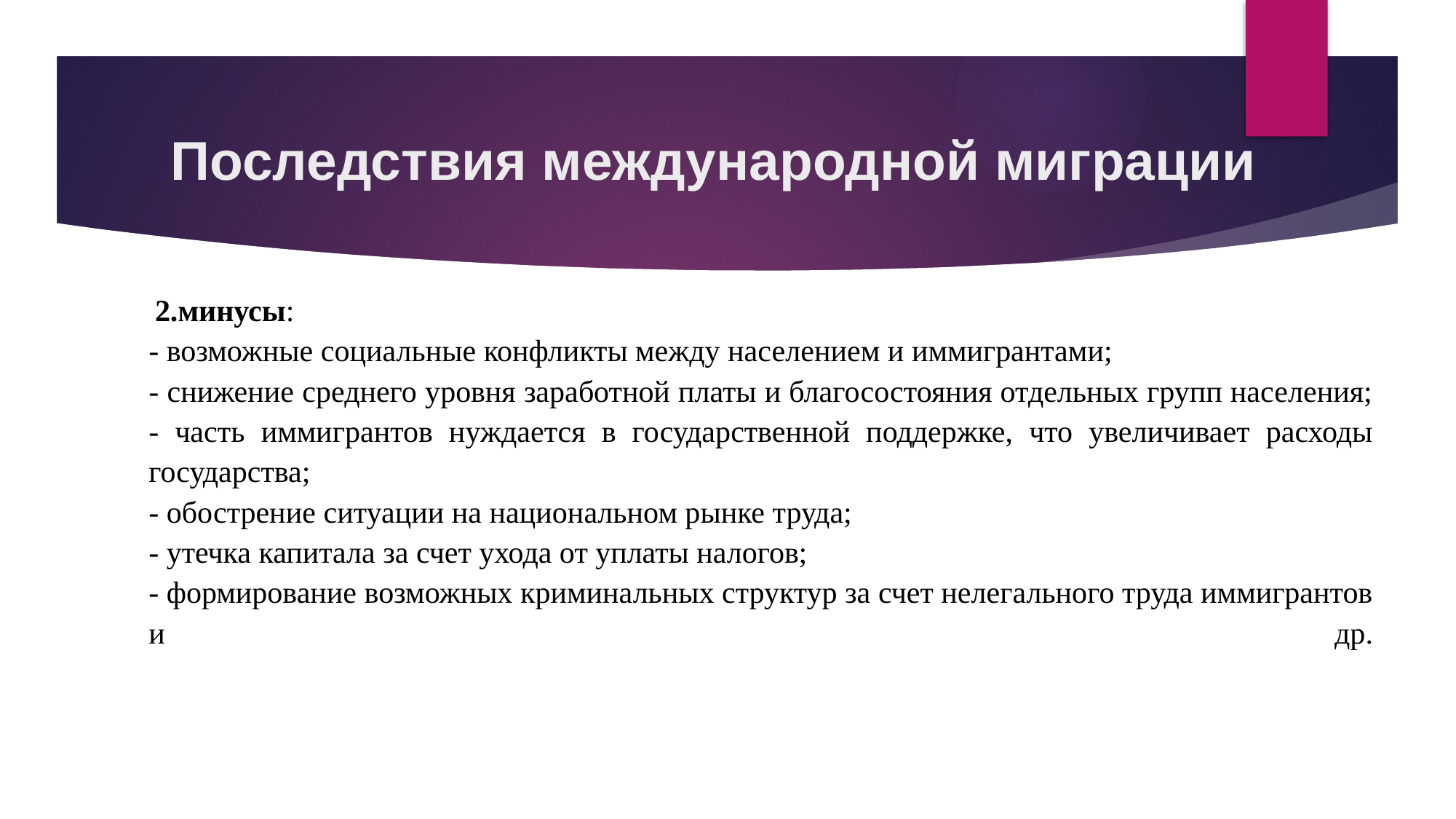

# Последствия международной миграции
 2.минусы:
- возможные социальные конфликты между населением и иммигрантами;
- снижение среднего уровня заработной платы и благосостояния отдельных групп населения;
- часть иммигрантов нуждается в государственной поддержке, что увеличивает расходы государства;
- обострение ситуации на национальном рынке труда;
- утечка капитала за счет ухода от уплаты налогов;
- формирование возможных криминальных структур за счет нелегального труда иммигрантов и др.